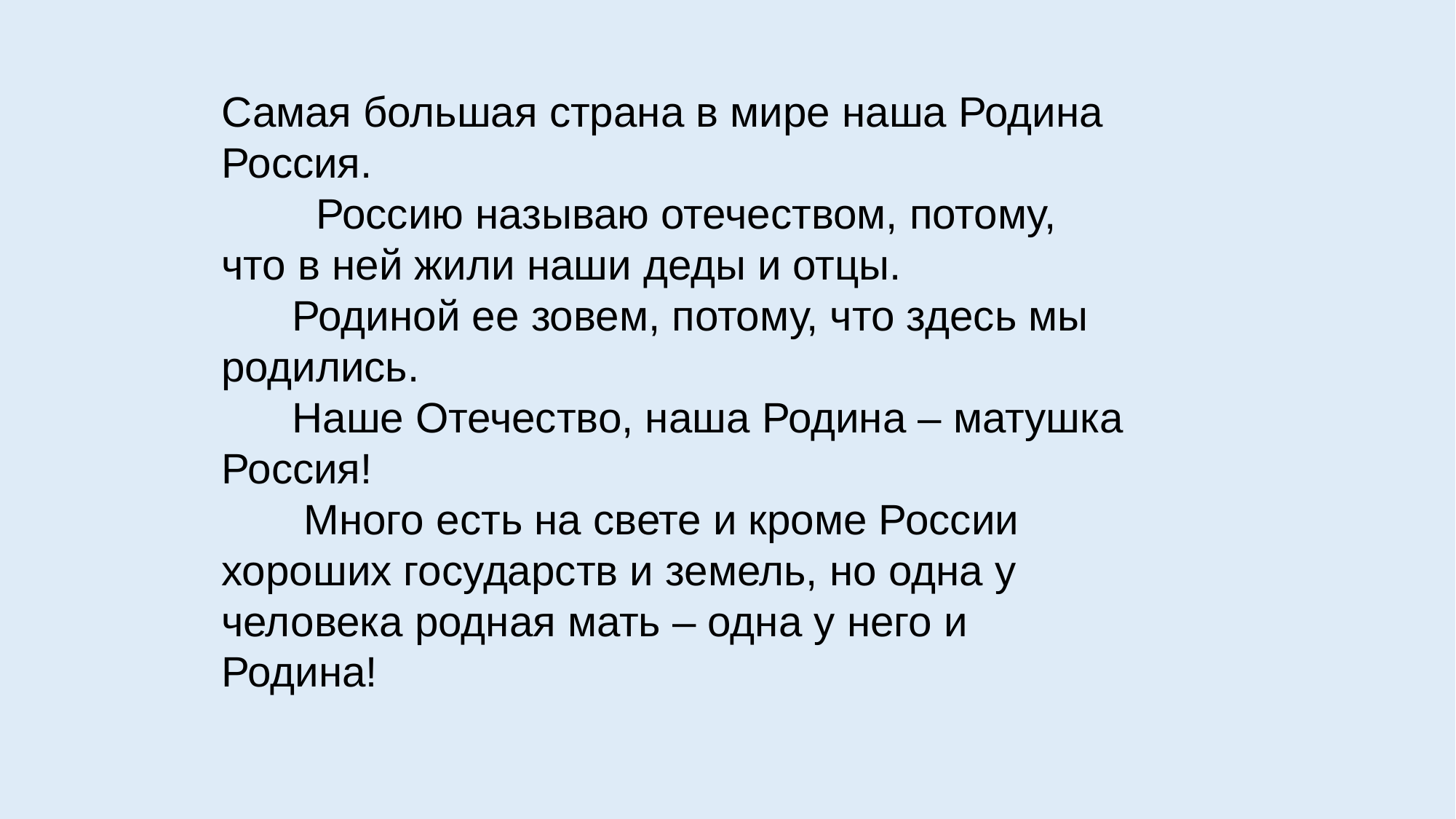

Самая большая страна в мире наша Родина Россия.
        Россию называю отечеством, потому, что в ней жили наши деды и отцы.
      Родиной ее зовем, потому, что здесь мы родились.
      Наше Отечество, наша Родина – матушка Россия!
       Много есть на свете и кроме России хороших государств и земель, но одна у человека родная мать – одна у него и Родина!